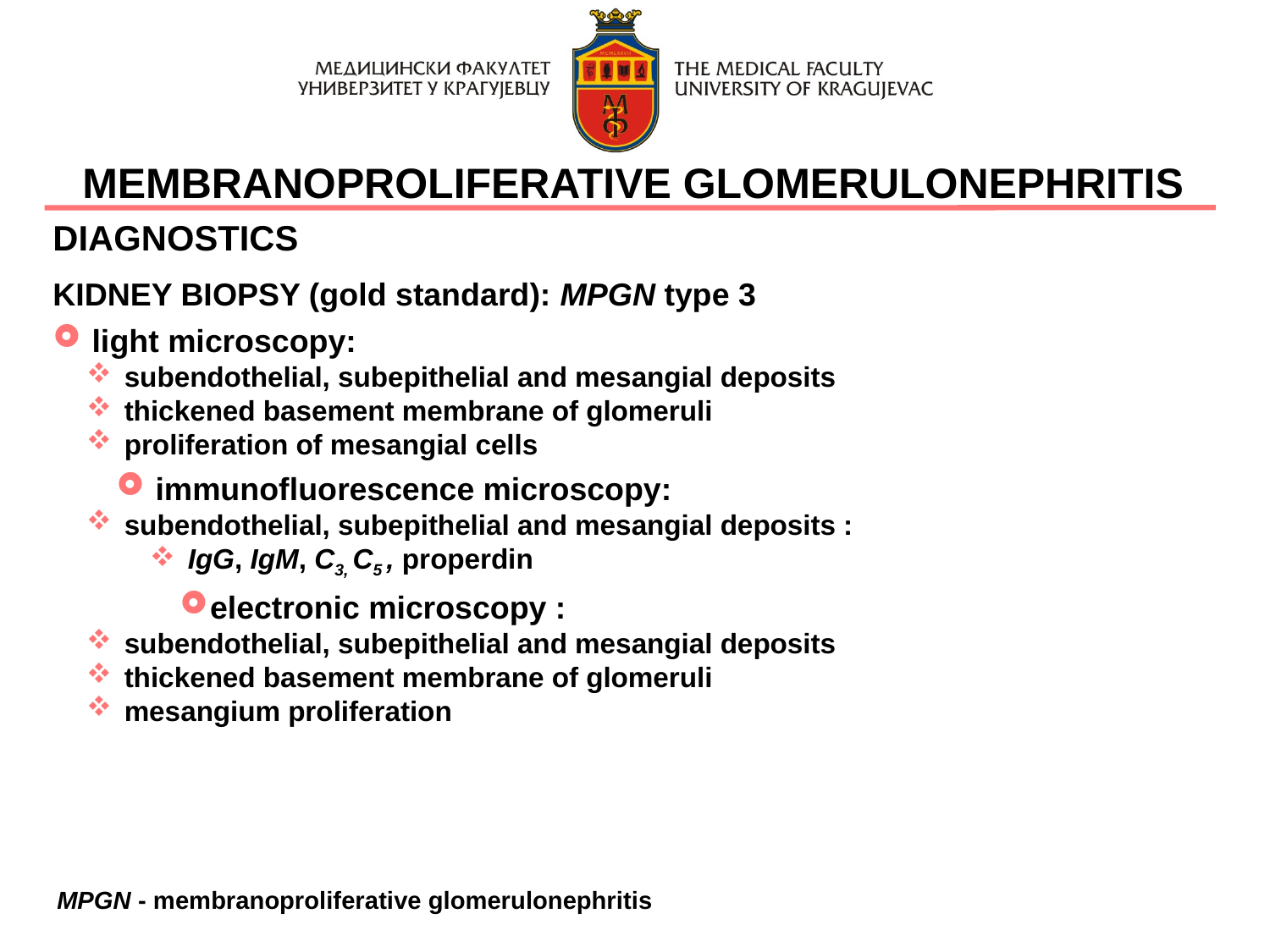

MEMBRANOPROLIFERATIVE GLOMERULONEPHRITIS

MPGN - membranoproliferative glomerulonephritis

DIAGNOSTICS

KIDNEY BIOPSY (gold standard): MPGN type 3

 light microscopy:
 subendothelial, subepithelial and mesangial deposits
 thickened basement membrane of glomeruli
 proliferation of mesangial cells

 immunofluorescence microscopy:
 subendothelial, subepithelial and mesangial deposits :
 IgG, IgM, C3, C5 , properdin

electronic microscopy :
 subendothelial, subepithelial and mesangial deposits
 thickened basement membrane of glomeruli
 mesangium proliferation